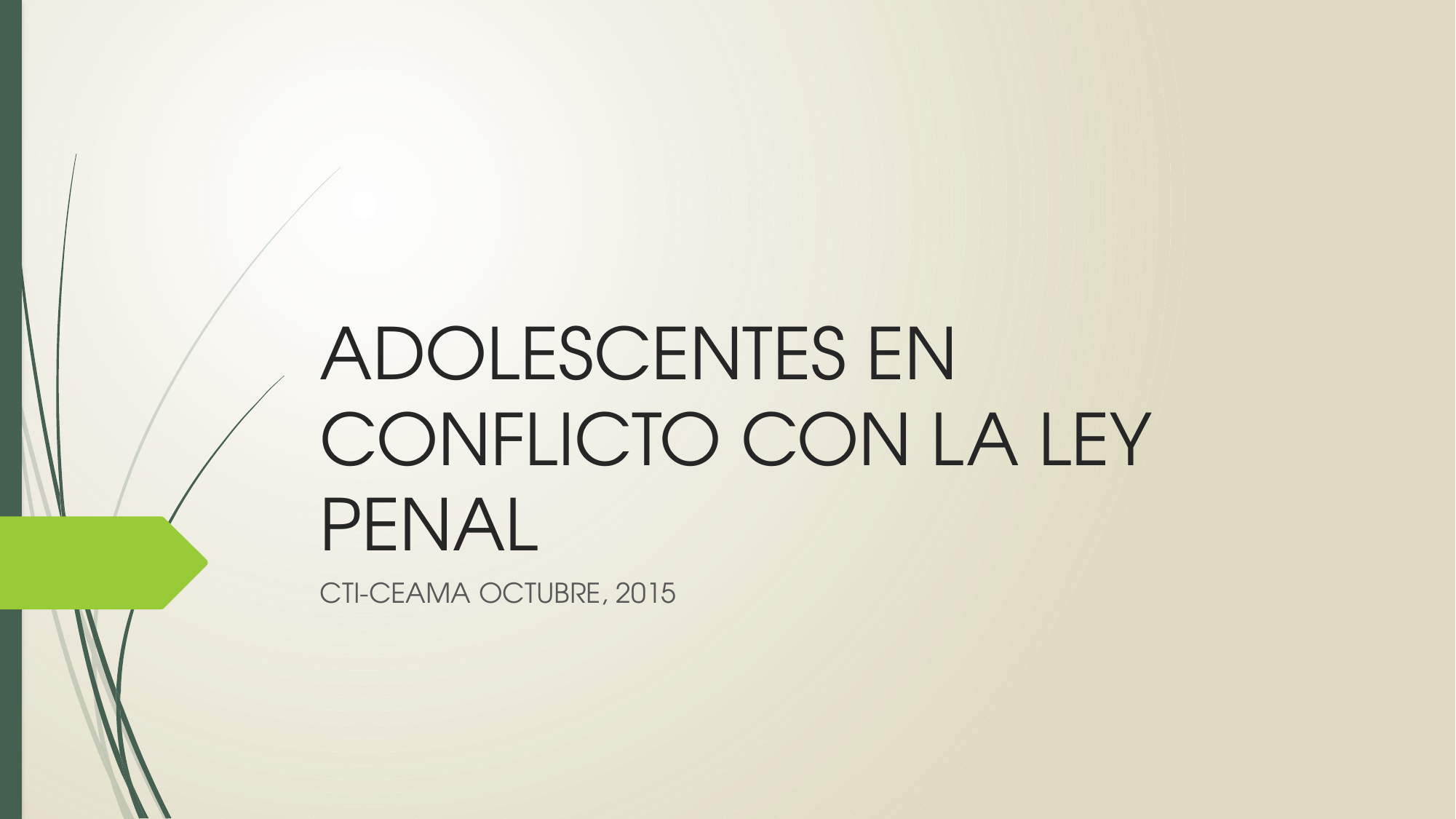

# ADOLESCENTES EN CONFLICTO CON LA LEY PENAL
CTI-CEAMA OCTUBRE, 2015